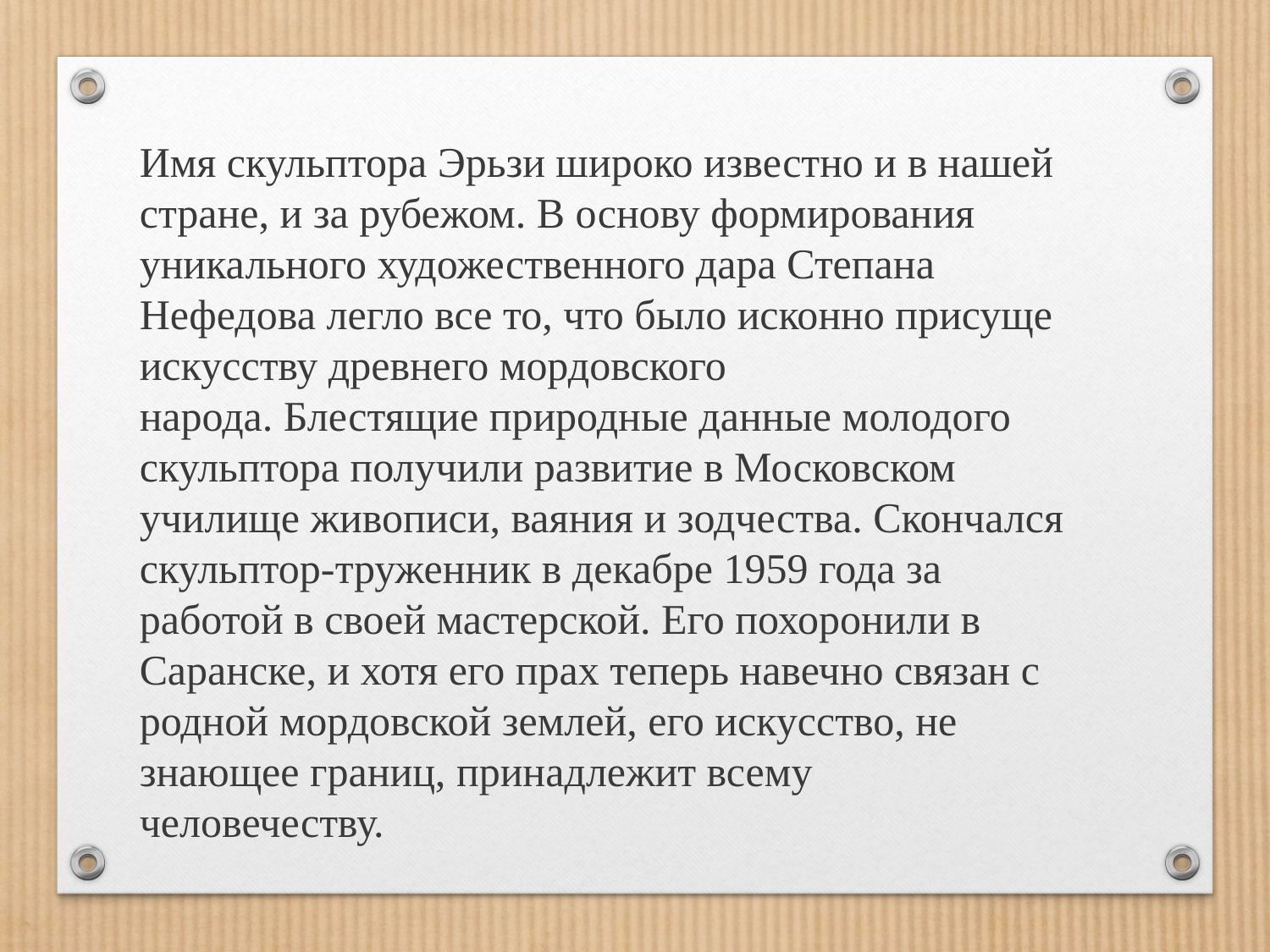

Имя скульптора Эрьзи широко известно и в нашей стране, и за рубежом. В основу формирования уникального художественного дара Степана Нефедова легло все то, что было исконно присуще искусству древнего мордовского народа. Блестящие природные данные молодого скульптора получили развитие в Московском училище живописи, ваяния и зодчества. Скончался скульптор-труженник в декабре 1959 года за работой в своей мастерской. Его похоронили в Саранске, и хотя его прах теперь навечно связан с родной мордовской землей, его искусство, не знающее границ, принадлежит всему человечеству.